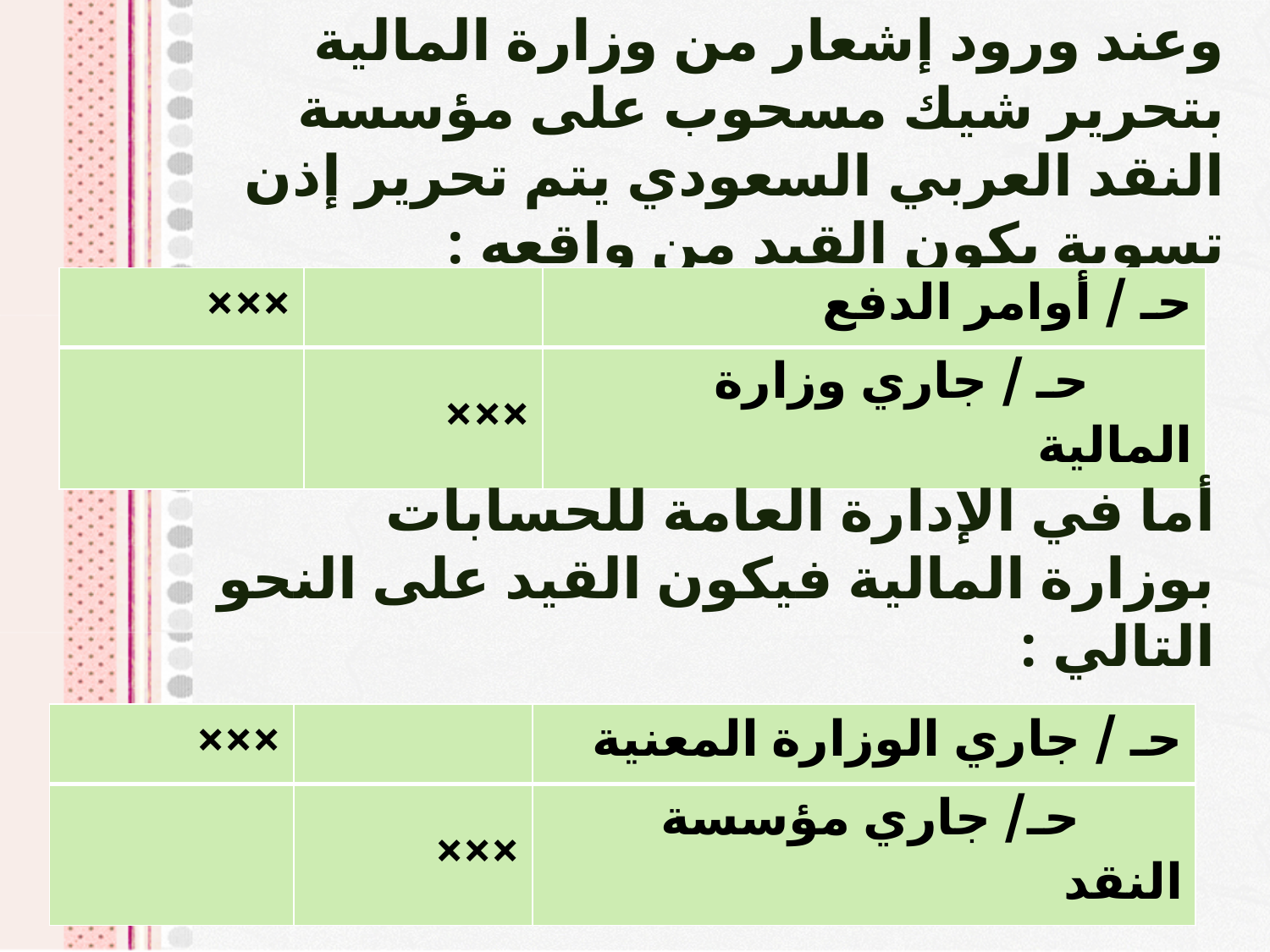

وعند ورود إشعار من وزارة المالية بتحرير شيك مسحوب على مؤسسة النقد العربي السعودي يتم تحرير إذن تسوية يكون القيد من واقعه :

| ××× |  | حـ / أوامر الدفع |
| --- | --- | --- |
|  | ××× | حـ / جاري وزارة المالية |
أما في الإدارة العامة للحسابات بوزارة المالية فيكون القيد على النحو التالي :

| ××× |  | حـ / جاري الوزارة المعنية |
| --- | --- | --- |
|  | ××× | حـ/ جاري مؤسسة النقد |